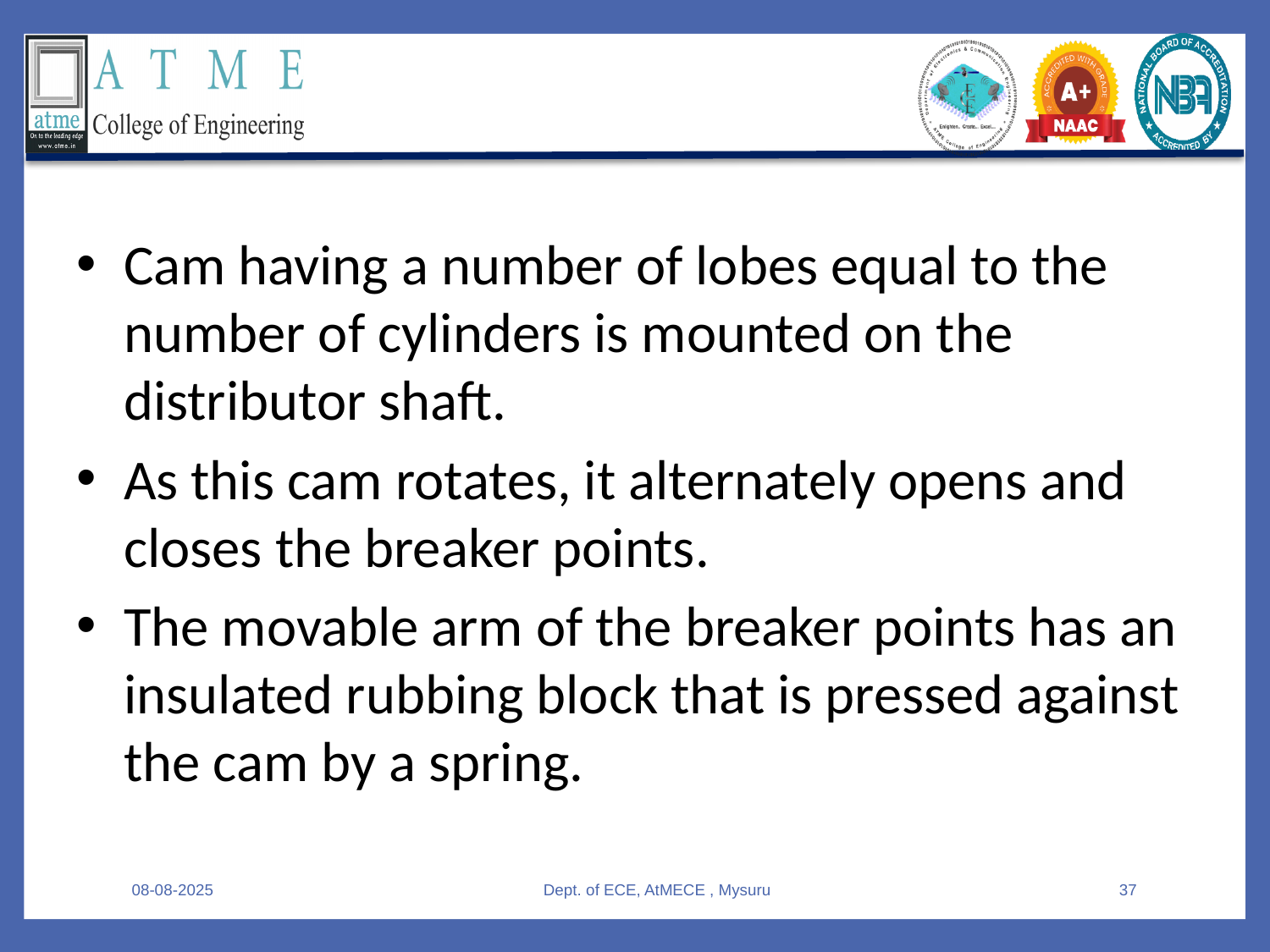

Cam having a number of lobes equal to the number of cylinders is mounted on the distributor shaft.
As this cam rotates, it alternately opens and closes the breaker points.
The movable arm of the breaker points has an insulated rubbing block that is pressed against the cam by a spring.

08-08-2025
Dept. of ECE, AtMECE , Mysuru
37